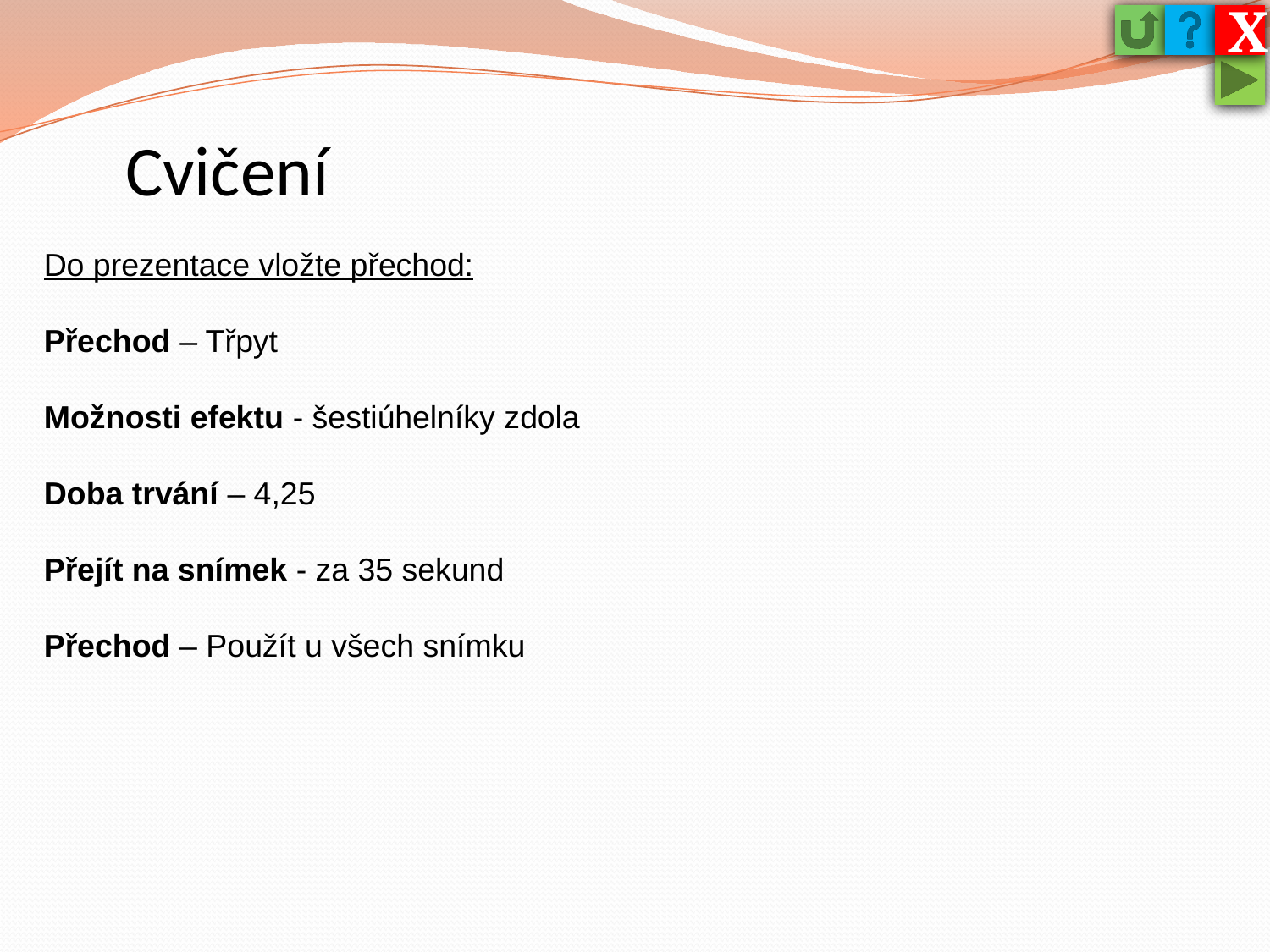

X

Cvičení
Do prezentace vložte přechod:

Přechod – Třpyt

Možnosti efektu - šestiúhelníky zdola

Doba trvání – 4,25

Přejít na snímek - za 35 sekund

Přechod – Použít u všech snímku